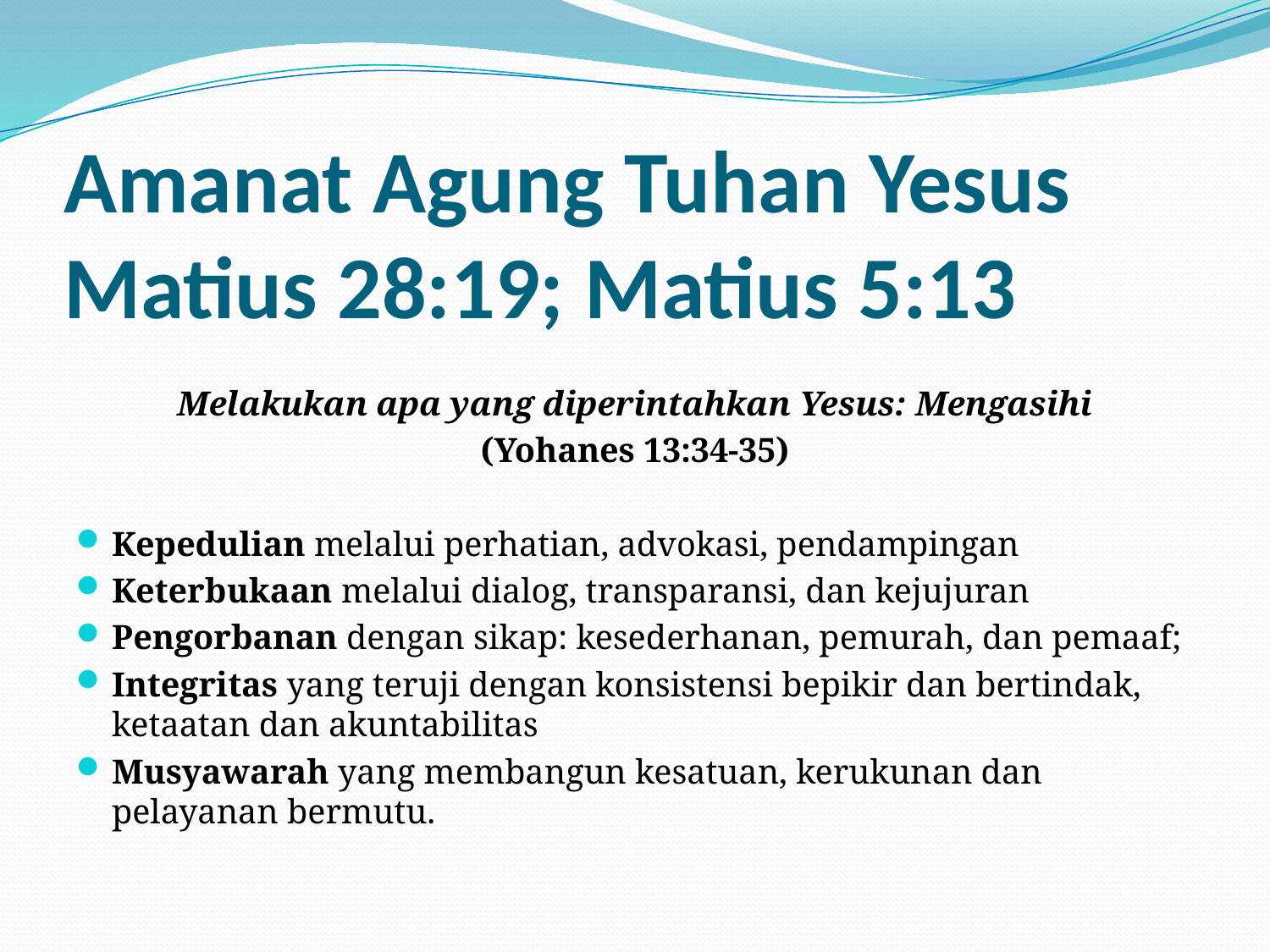

# Amanat Agung Tuhan Yesus Matius 28:19; Matius 5:13
Melakukan apa yang diperintahkan Yesus: Mengasihi
(Yohanes 13:34-35)

Kepedulian melalui perhatian, advokasi, pendampingan
Keterbukaan melalui dialog, transparansi, dan kejujuran
Pengorbanan dengan sikap: kesederhanan, pemurah, dan pemaaf;
Integritas yang teruji dengan konsistensi bepikir dan bertindak, ketaatan dan akuntabilitas
Musyawarah yang membangun kesatuan, kerukunan dan pelayanan bermutu.